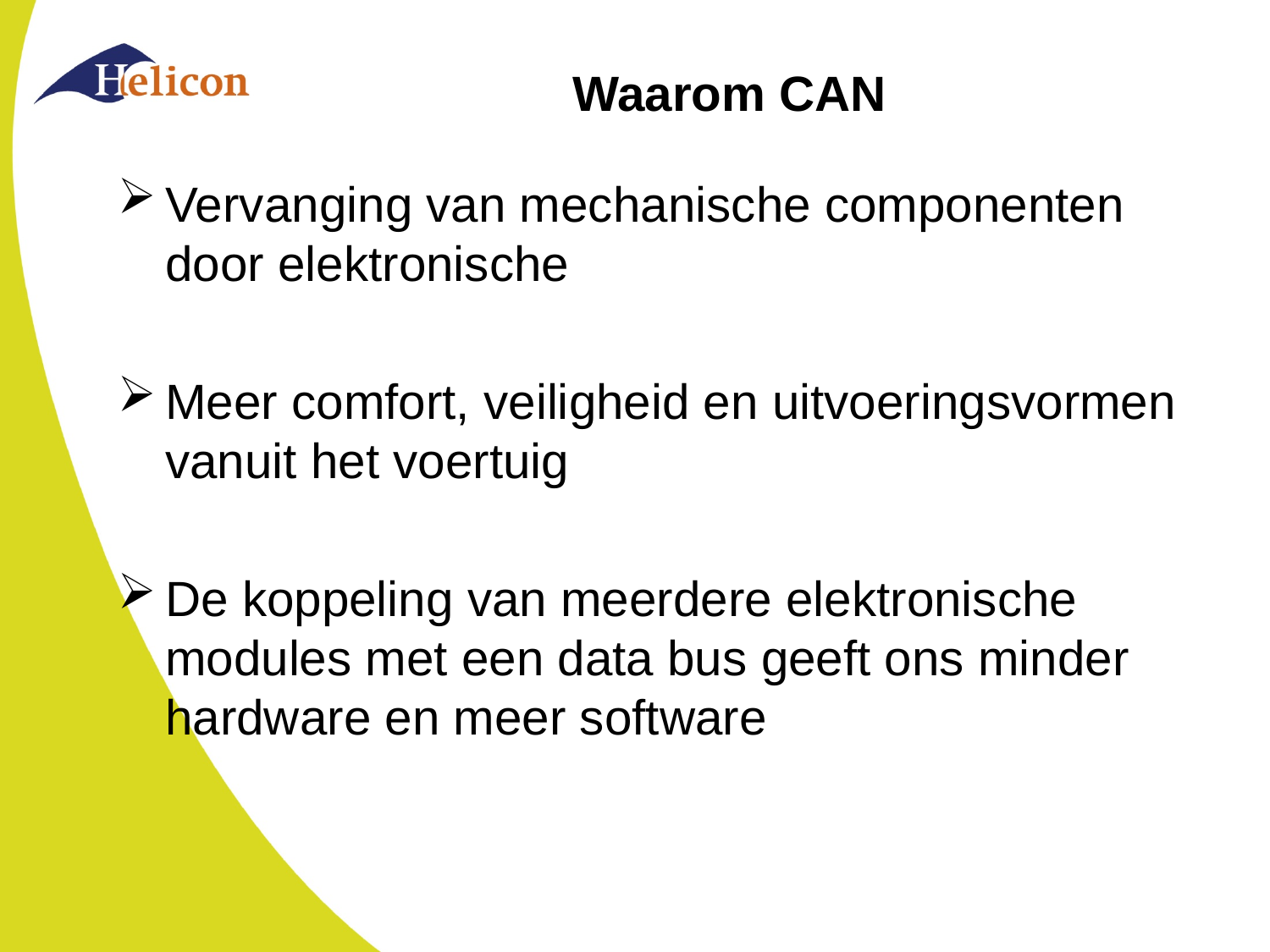

# Waarom CAN
Vervanging van mechanische componenten door elektronische

Meer comfort, veiligheid en uitvoeringsvormen vanuit het voertuig

De koppeling van meerdere elektronische modules met een data bus geeft ons minder hardware en meer software